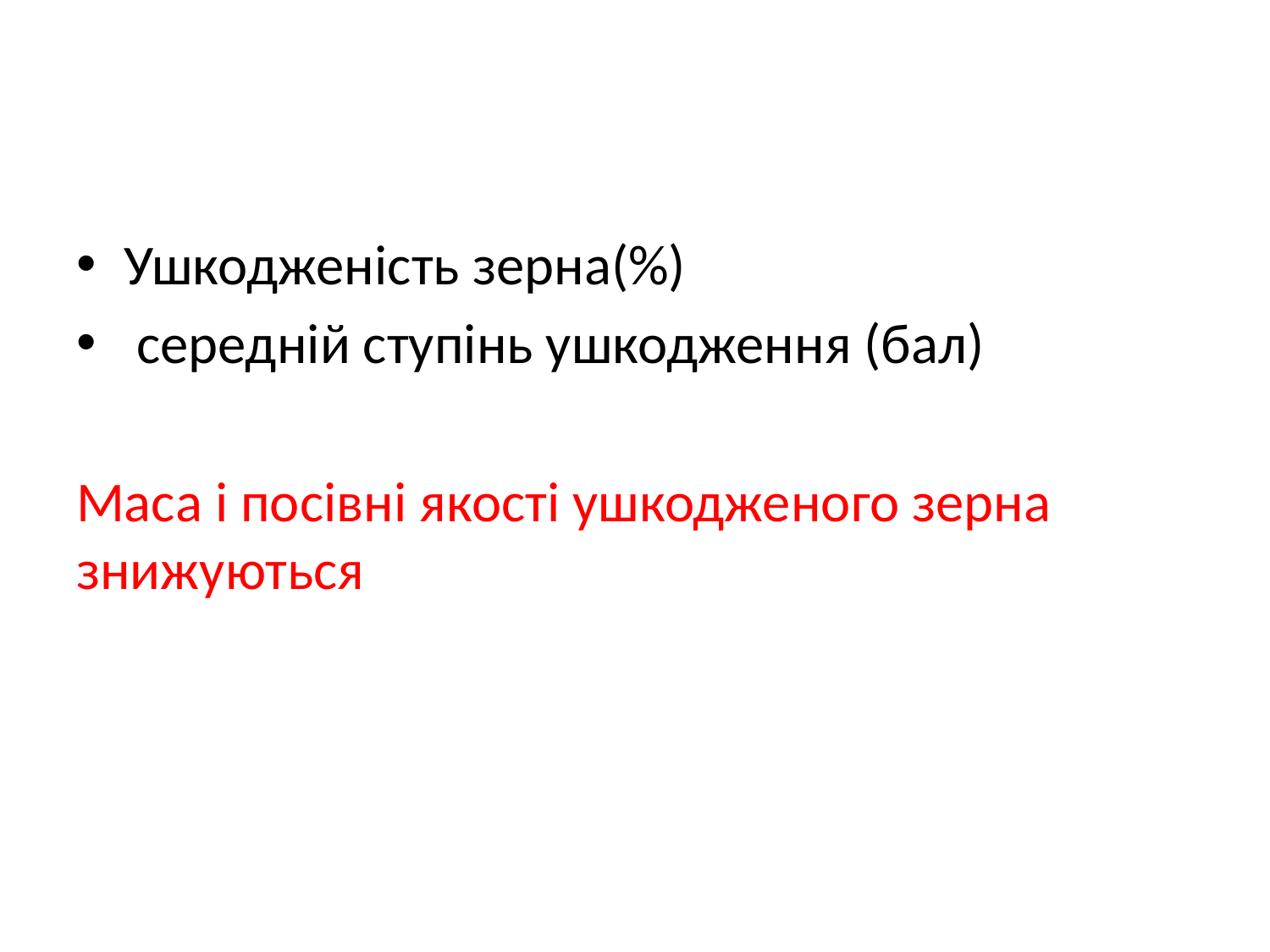

#
Ушкодженість зерна(%)
 середній ступінь ушкодження (бал)

Маса і посівні якості ушкодженого зерна знижуються